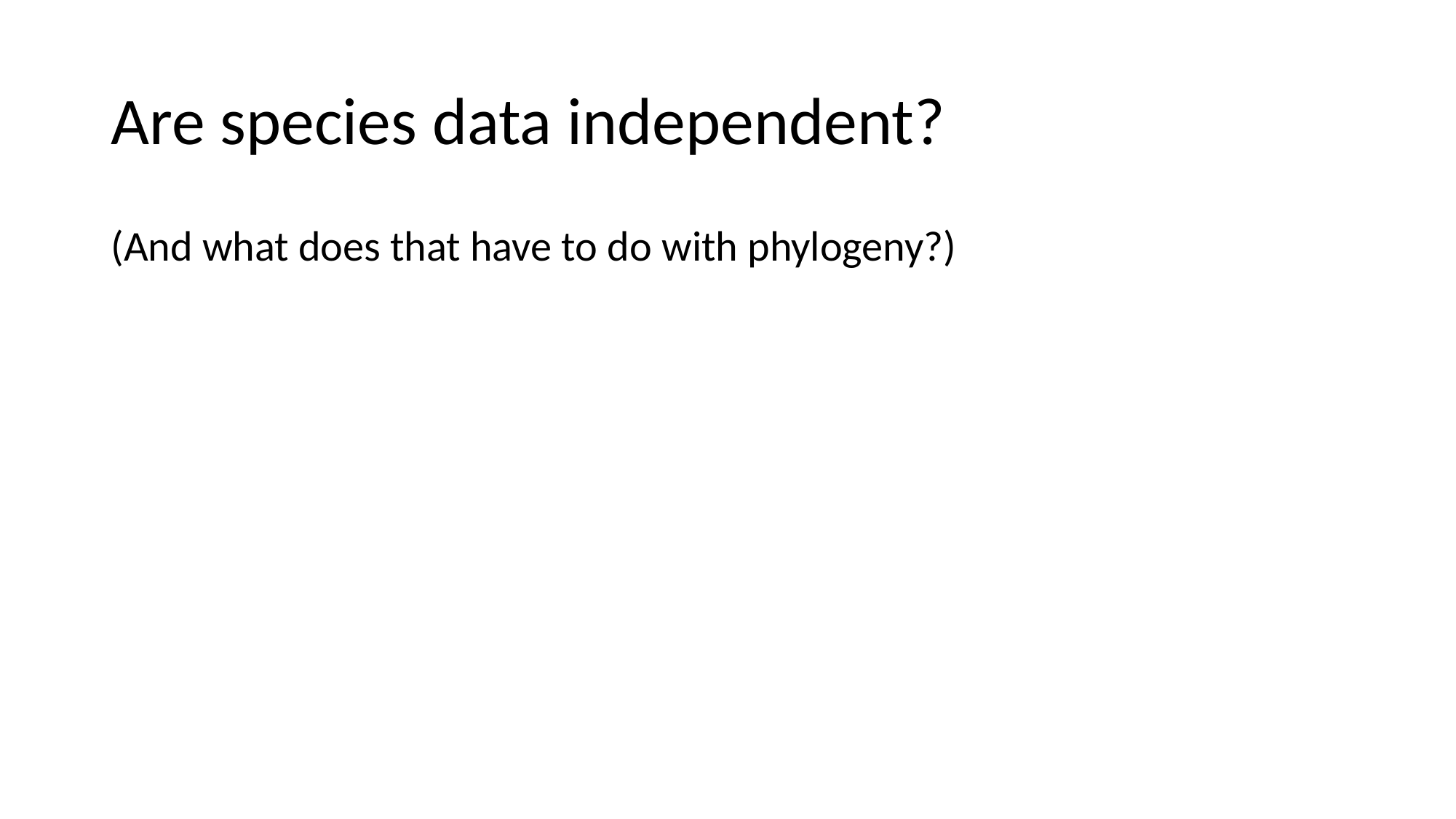

# Are species data independent?
(And what does that have to do with phylogeny?)